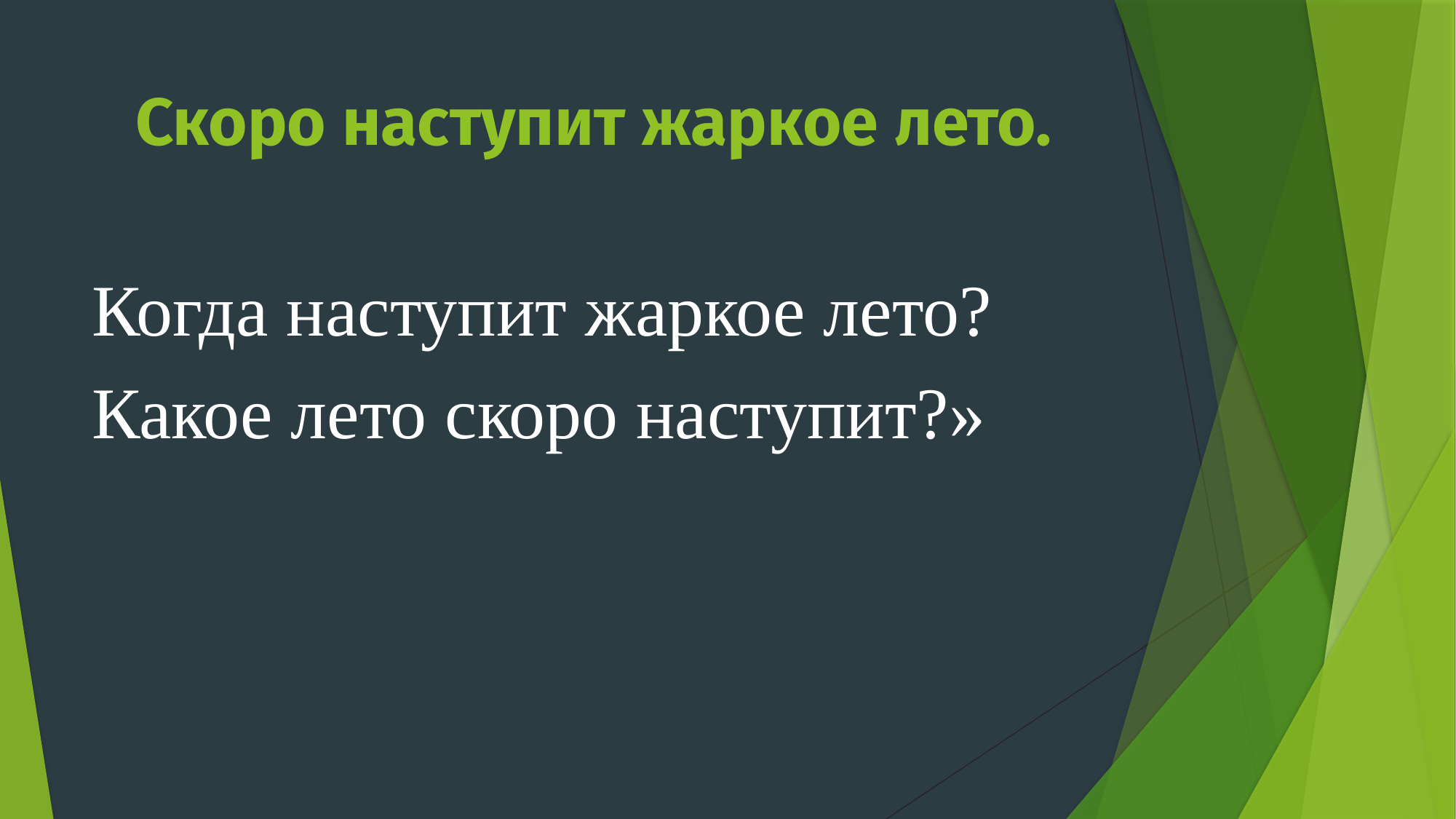

# Скоро наступит жаркое лето.
Когда наступит жаркое лето?
Какое лето скоро наступит?»